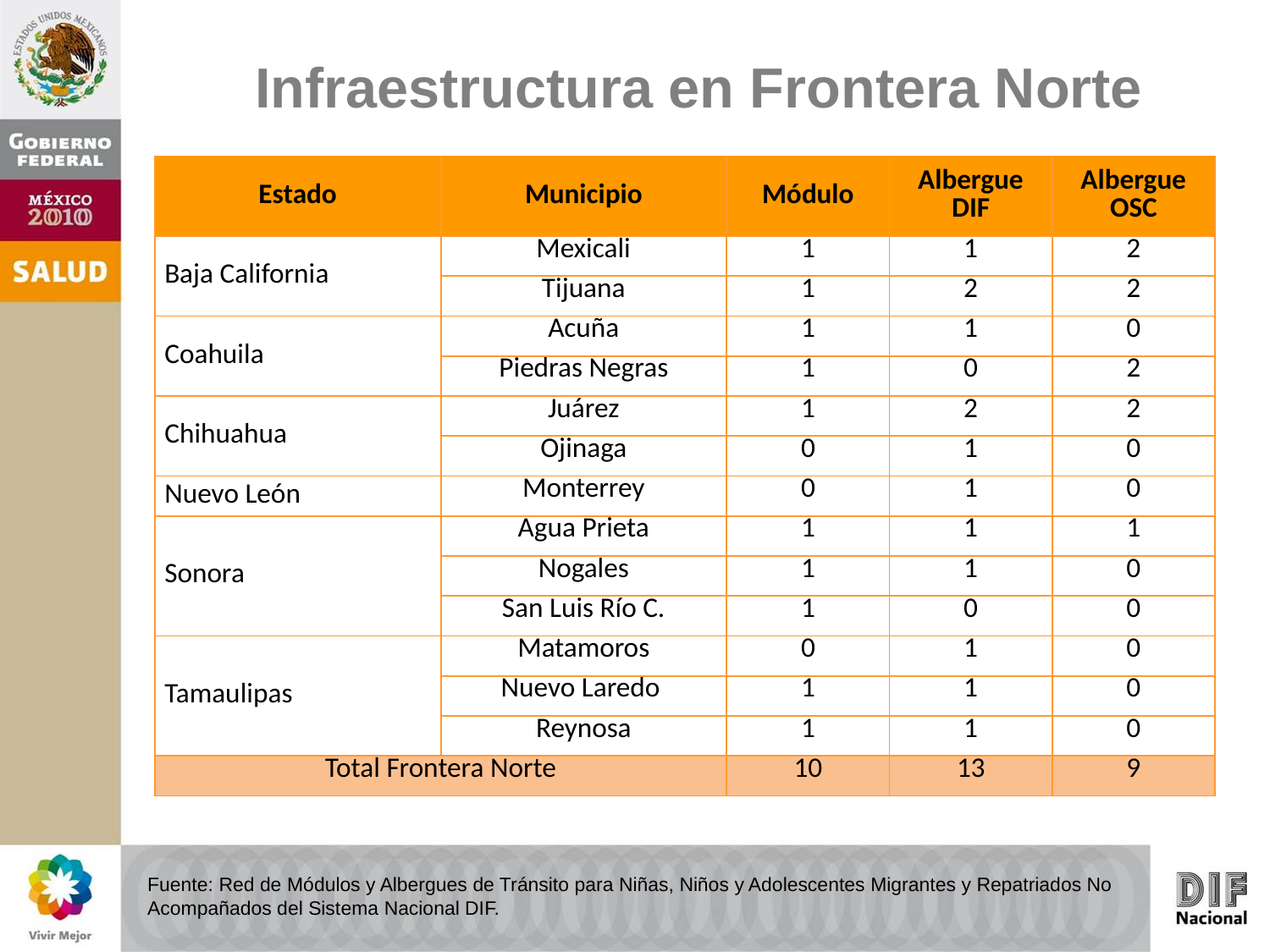

Infraestructura en Frontera Norte
| Estado | Municipio | Módulo | Albergue DIF | Albergue OSC |
| --- | --- | --- | --- | --- |
| Baja California | Mexicali | 1 | 1 | 2 |
|  | Tijuana | 1 | 2 | 2 |
| Coahuila | Acuña | 1 | 1 | 0 |
|  | Piedras Negras | 1 | 0 | 2 |
| Chihuahua | Juárez | 1 | 2 | 2 |
|  | Ojinaga | 0 | 1 | 0 |
| Nuevo León | Monterrey | 0 | 1 | 0 |
| Sonora | Agua Prieta | 1 | 1 | 1 |
|  | Nogales | 1 | 1 | 0 |
|  | San Luis Río C. | 1 | 0 | 0 |
| Tamaulipas | Matamoros | 0 | 1 | 0 |
|  | Nuevo Laredo | 1 | 1 | 0 |
|  | Reynosa | 1 | 1 | 0 |
| Total Frontera Norte |  | 10 | 13 | 9 |

Fuente: Red de Módulos y Albergues de Tránsito para Niñas, Niños y Adolescentes Migrantes y Repatriados No Acompañados del Sistema Nacional DIF.